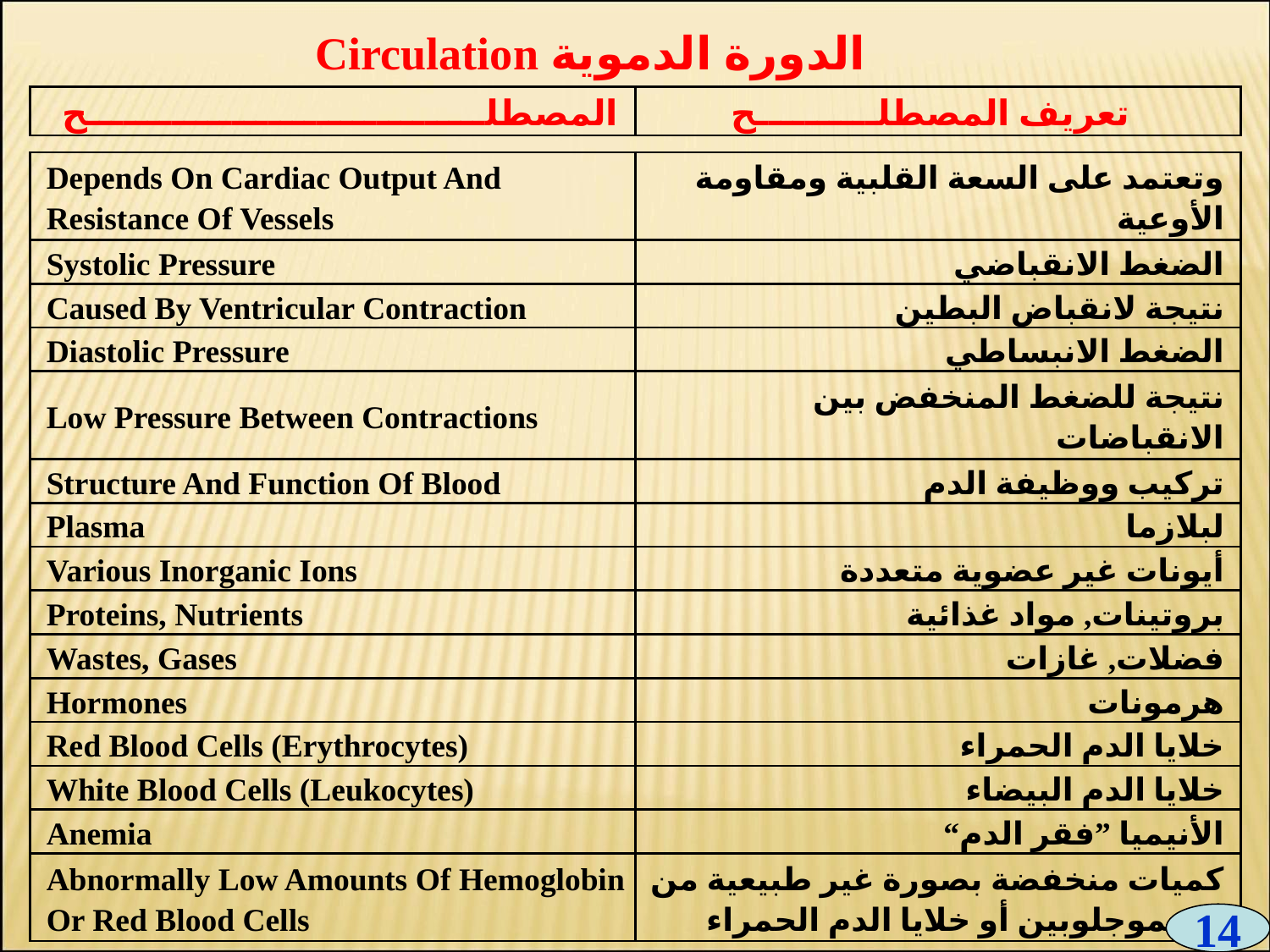

Circulation الدورة الدموية
| المصطلـــــــــــــــــــــــــــــــــح | تعريف المصطلــــــــــح |
| --- | --- |
| Depends On Cardiac Output And Resistance Of Vessels | وتعتمد على السعة القلبية ومقاومة الأوعية |
| --- | --- |
| Systolic Pressure | الضغط الانقباضي |
| Caused By Ventricular Contraction | نتيجة لانقباض البطين |
| Diastolic Pressure | الضغط الانبساطي |
| Low Pressure Between Contractions | نتيجة للضغط المنخفض بين الانقباضات |
| Structure And Function Of Blood | تركيب ووظيفة الدم |
| Plasma | لبلازما |
| Various Inorganic Ions | أيونات غير عضوية متعددة |
| Proteins, Nutrients | بروتينات, مواد غذائية |
| Wastes, Gases | فضلات, غازات |
| Hormones | هرمونات |
| Red Blood Cells (Erythrocytes) | خلايا الدم الحمراء |
| White Blood Cells (Leukocytes) | خلايا الدم البيضاء |
| Anemia | الأنيميا ”فقر الدم“ |
| Abnormally Low Amounts Of Hemoglobin Or Red Blood Cells | كميات منخفضة بصورة غير طبيعية من الهيموجلوبين أو خلايا الدم الحمراء |
14